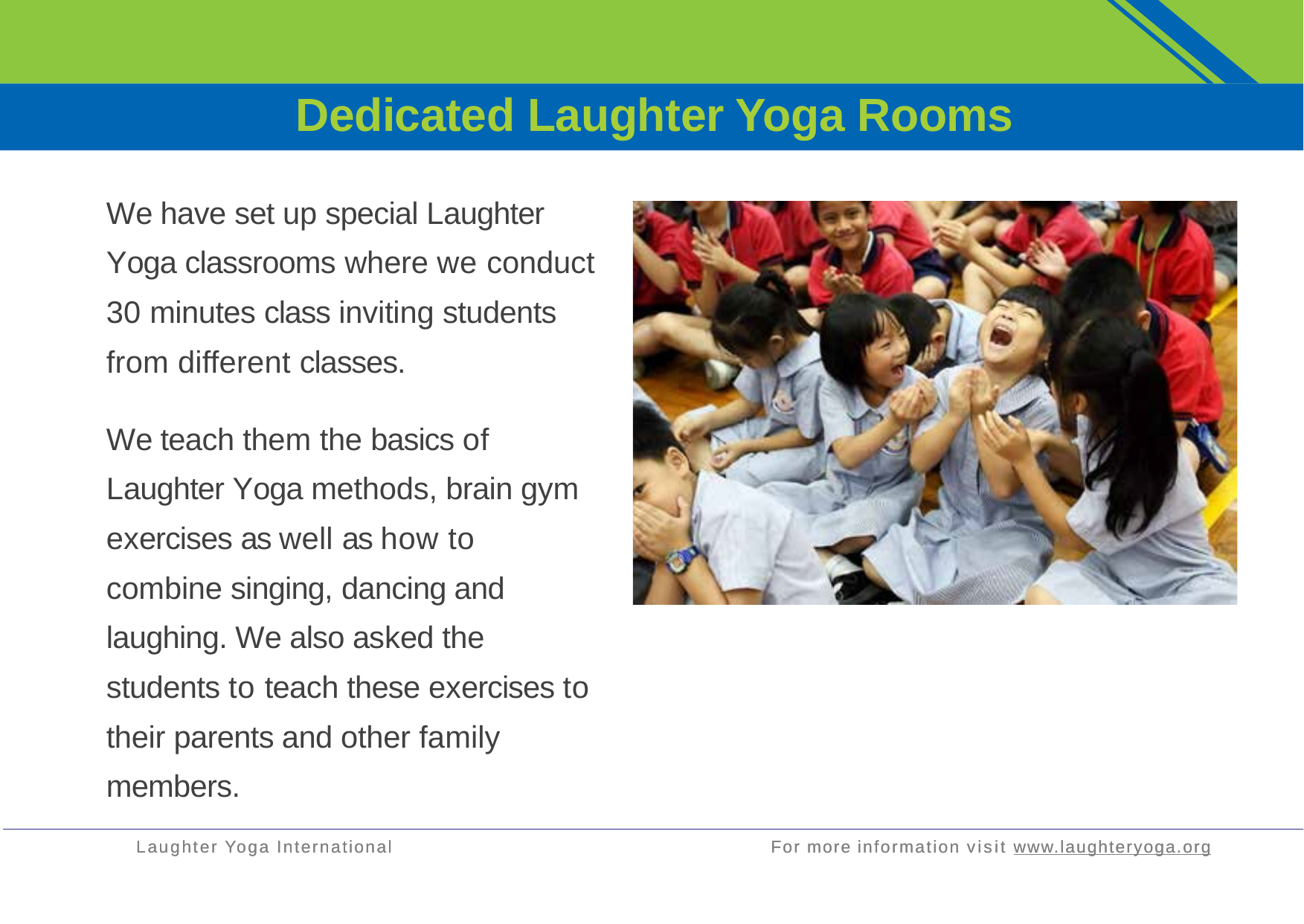

Dedicated Laughter Yoga Rooms
We have set up special Laughter Yoga classrooms where we conduct 30 minutes class inviting students from different classes.
We teach them the basics of Laughter Yoga methods, brain gym exercises as well as how to combine singing, dancing and laughing. We also asked the students to teach these exercises to their parents and other family members.

Laughter Yoga International
For more information visit www.laughteryoga.org